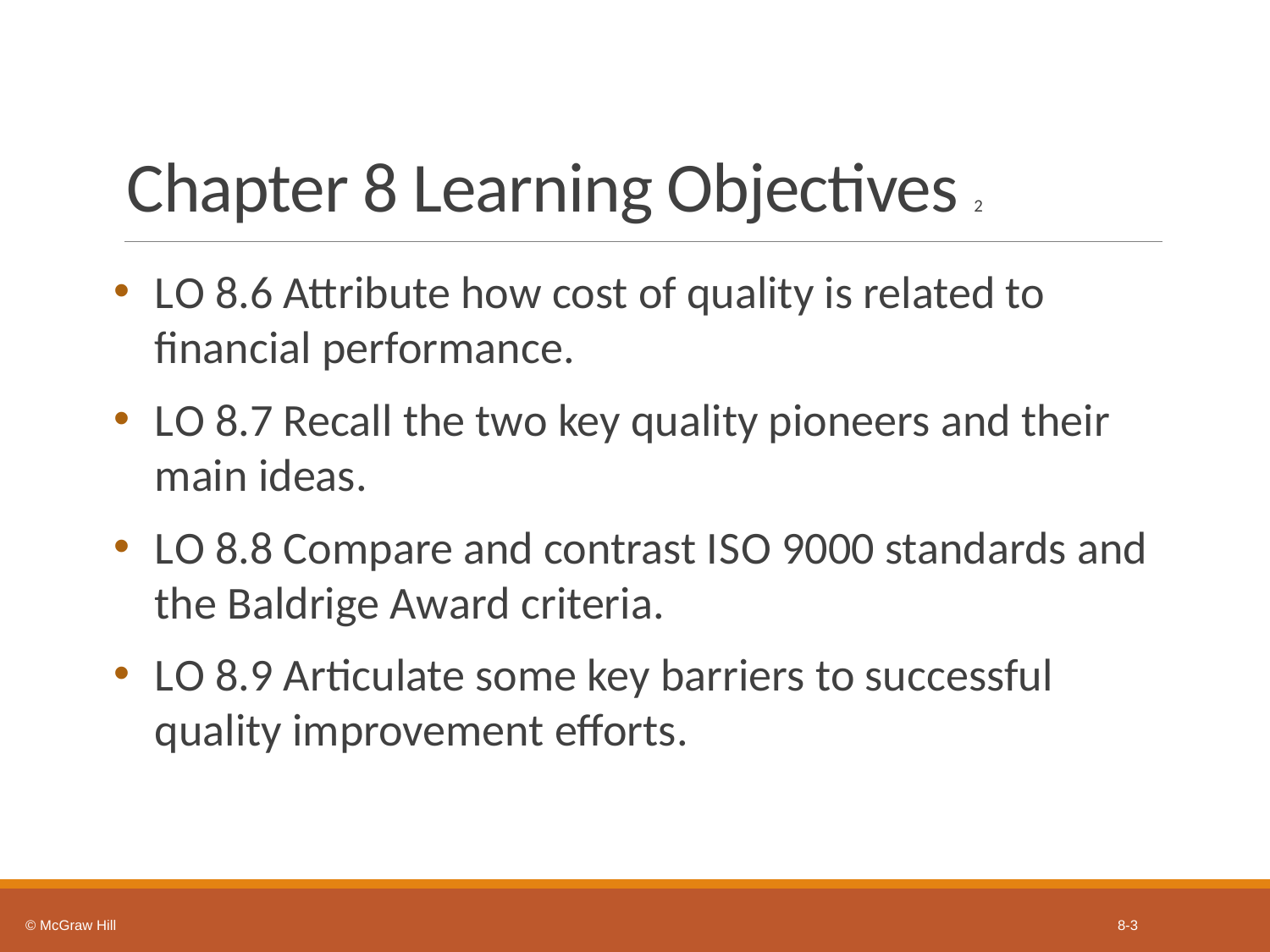

# Chapter 8 Learning Objectives 2
L O 8.6 Attribute how cost of quality is related to financial performance.
L O 8.7 Recall the two key quality pioneers and their main ideas.
L O 8.8 Compare and contrast I S O 9000 standards and the Baldrige Award criteria.
L O 8.9 Articulate some key barriers to successful quality improvement efforts.